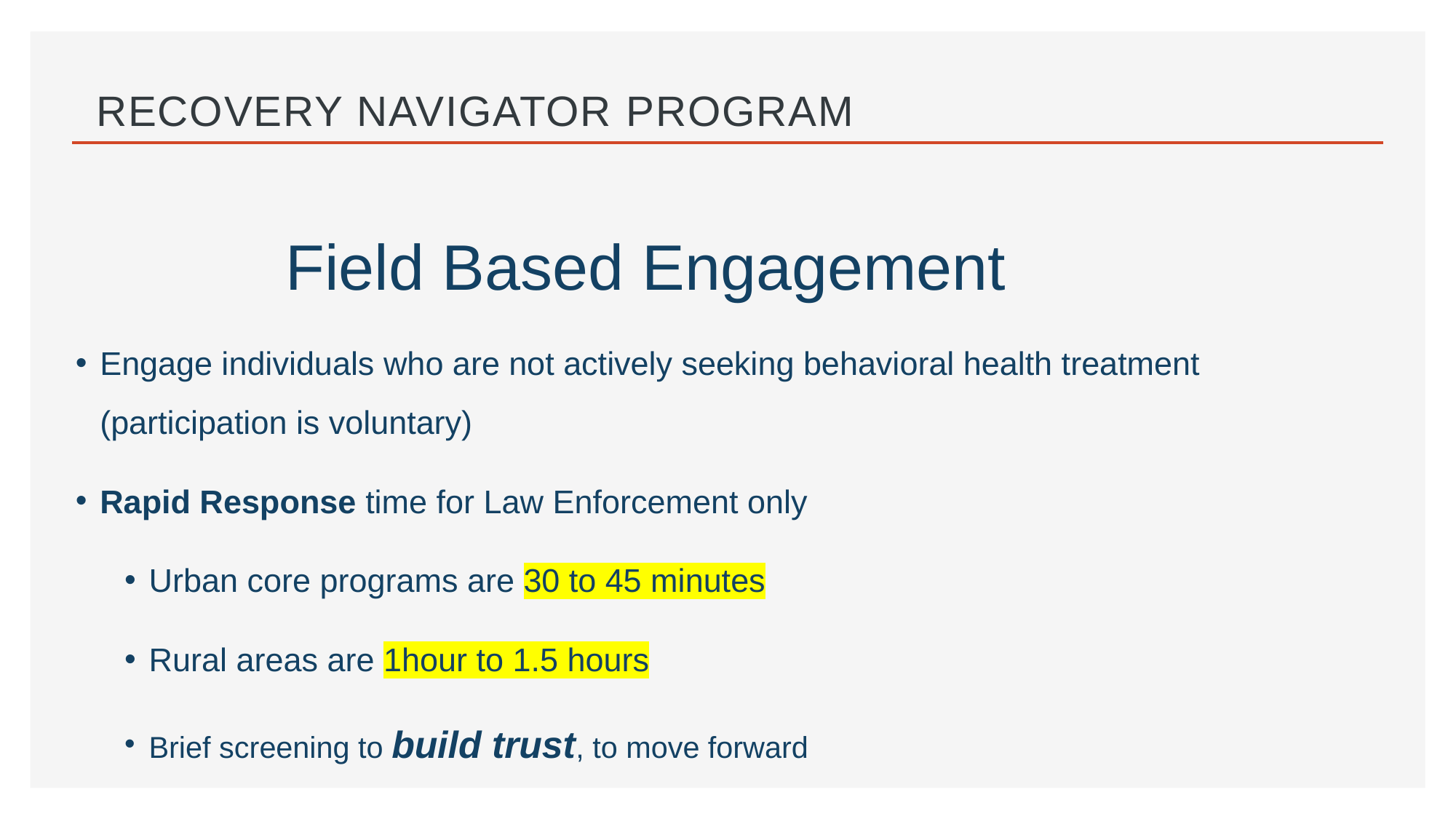

# Recovery Navigator Program
Field Based Engagement
Engage individuals who are not actively seeking behavioral health treatment (participation is voluntary)
Rapid Response time for Law Enforcement only
Urban core programs are 30 to 45 minutes
Rural areas are 1hour to 1.5 hours
Brief screening to build trust, to move forward